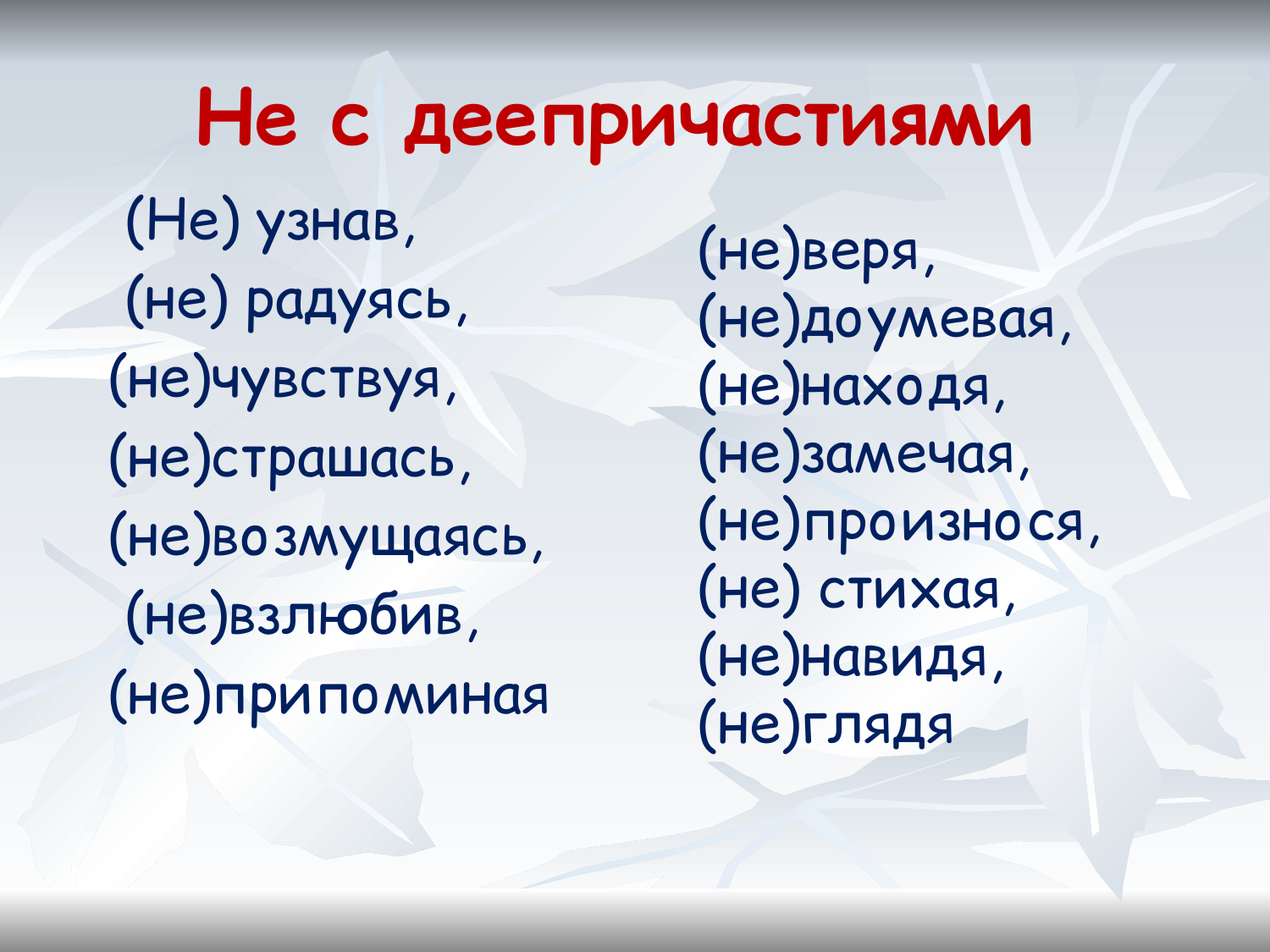

# Не с деепричастиями
 (Не) узнав,
 (не) радуясь,
(не)чувствуя,
(не)страшась,
(не)возмущаясь,
 (не)взлюбив,
(не)припоминая

(не)веря,
(не)доумевая, (не)находя,
(не)замечая,
(не)произнося,
(не) стихая,
(не)навидя,
(не)глядя